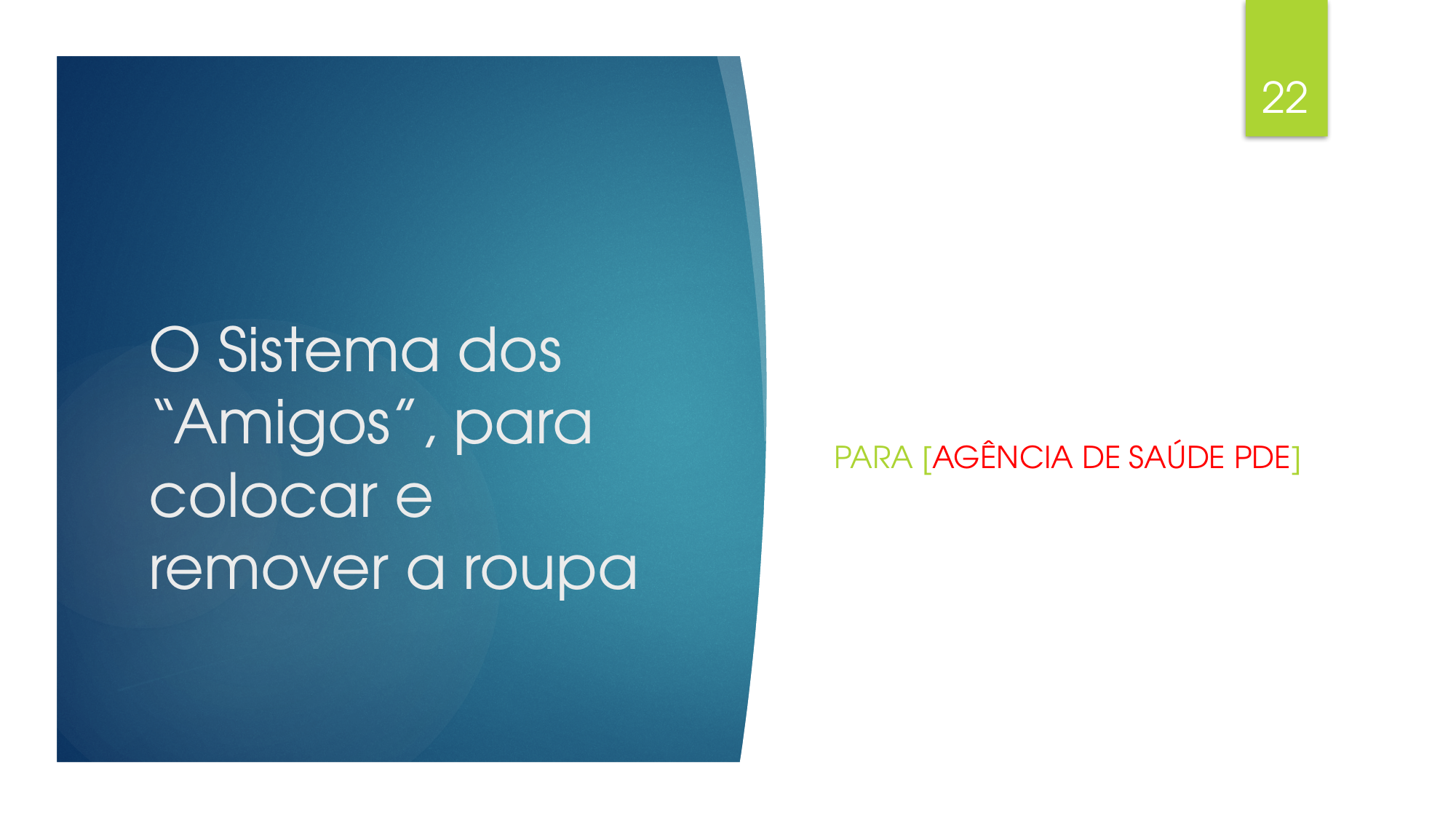

22
para [agência de saúde pde]
# O Sistema dos “Amigos”, para colocar e remover a roupa